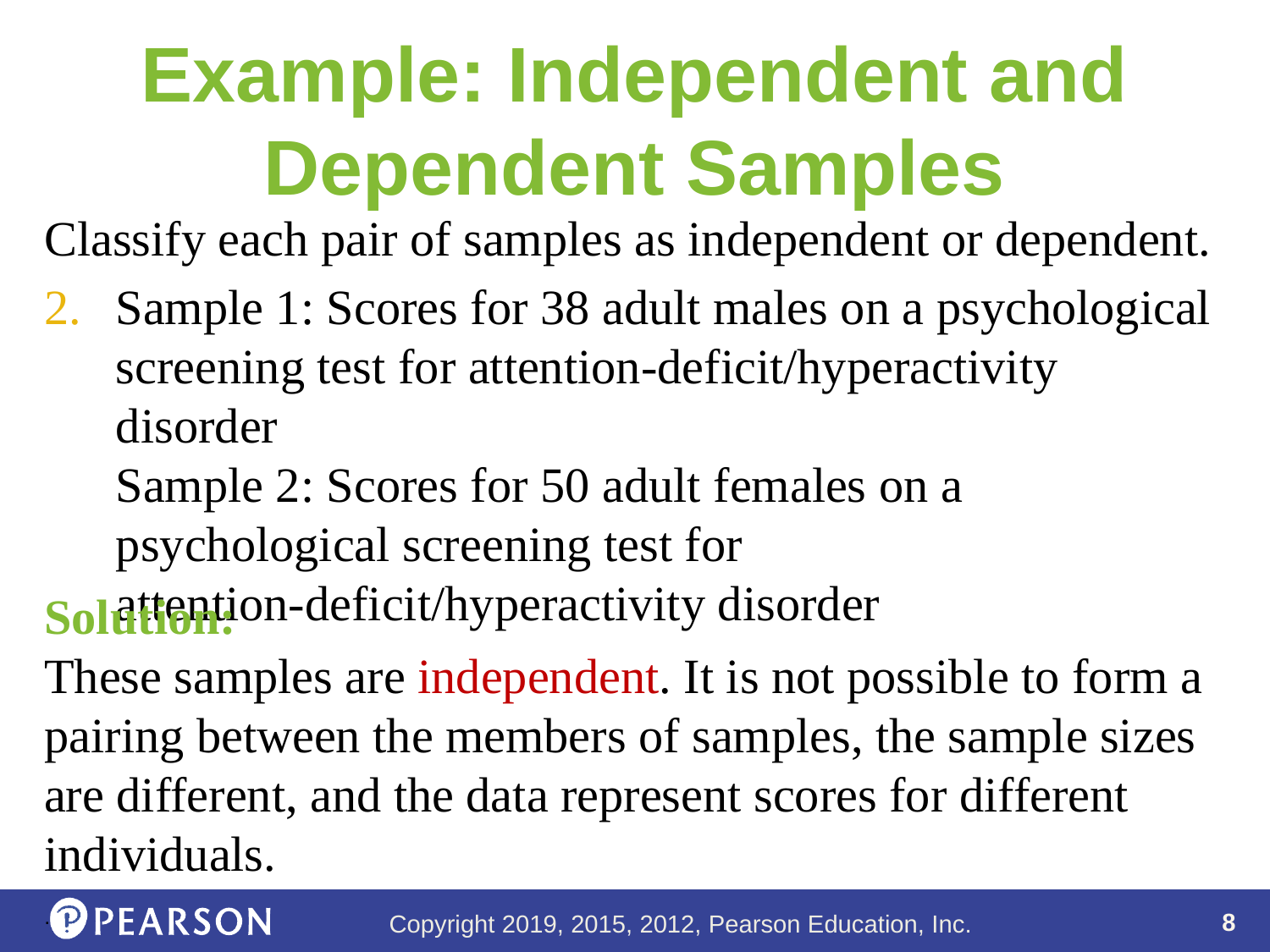

# Example: Independent and Dependent Samples
Classify each pair of samples as independent or dependent.
Sample 1: Scores for 38 adult males on a psychological screening test for attention-deficit/hyperactivity disorder
Sample 2: Scores for 50 adult females on a psychological screening test for attention-deficit/hyperactivity disorder
Solution:
These samples are independent. It is not possible to form a pairing between the members of samples, the sample sizes are different, and the data represent scores for different individuals.
.